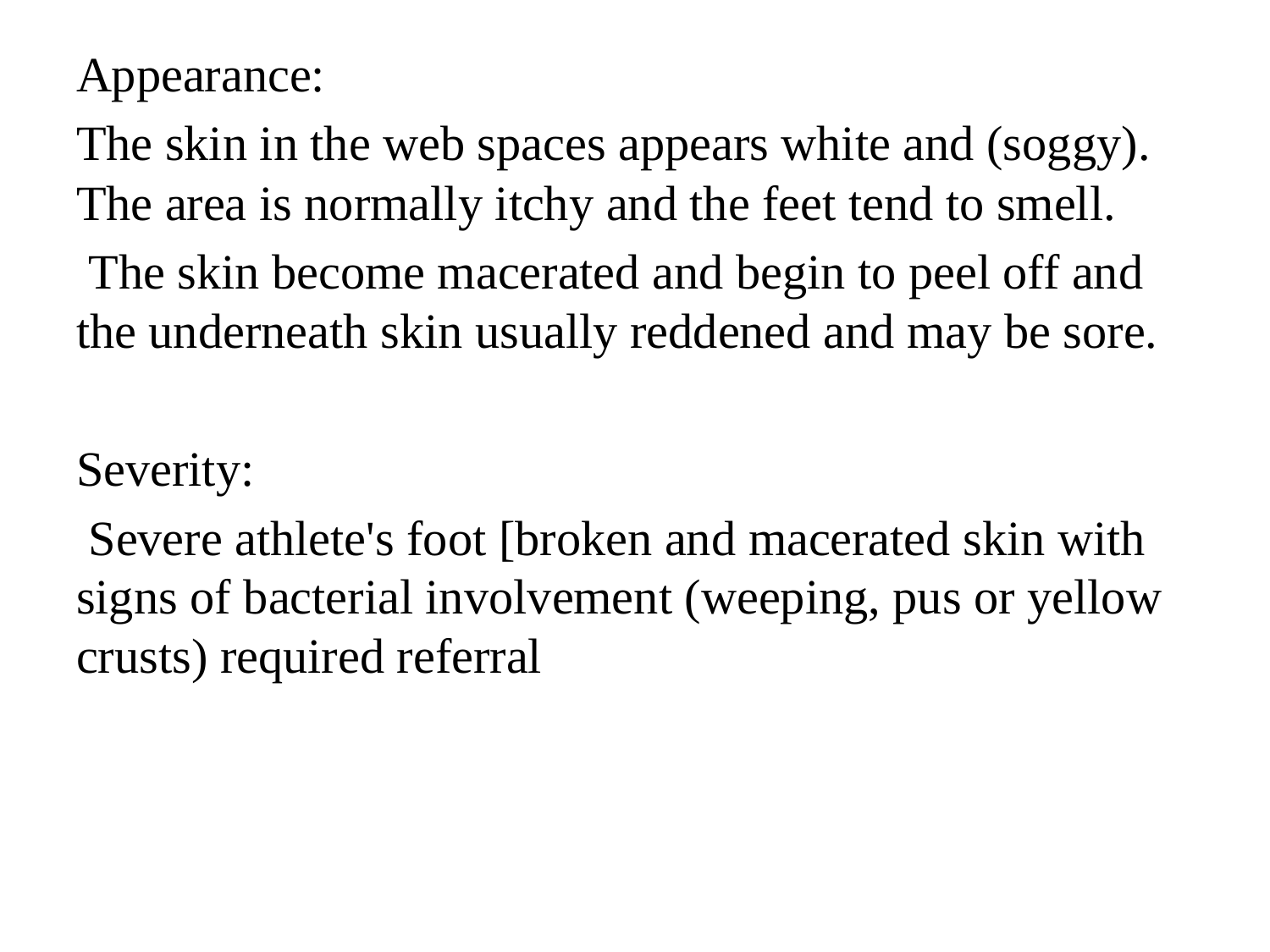

Appearance:
The skin in the web spaces appears white and (soggy). The area is normally itchy and the feet tend to smell.
 The skin become macerated and begin to peel off and the underneath skin usually reddened and may be sore.

Severity:
 Severe athlete's foot [broken and macerated skin with signs of bacterial involvement (weeping, pus or yellow crusts) required referral